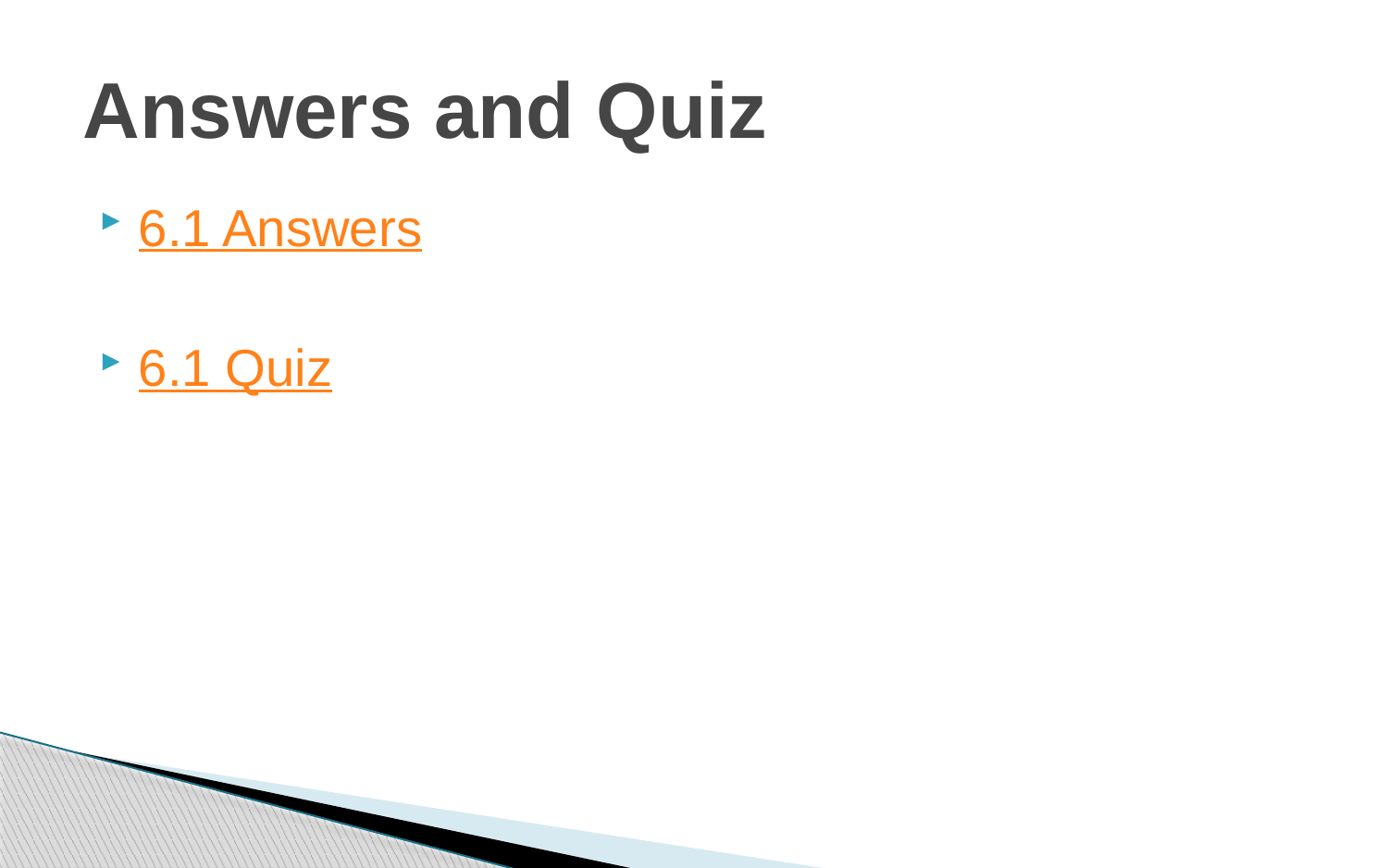

# Answers and Quiz
6.1 Answers

6.1 Quiz